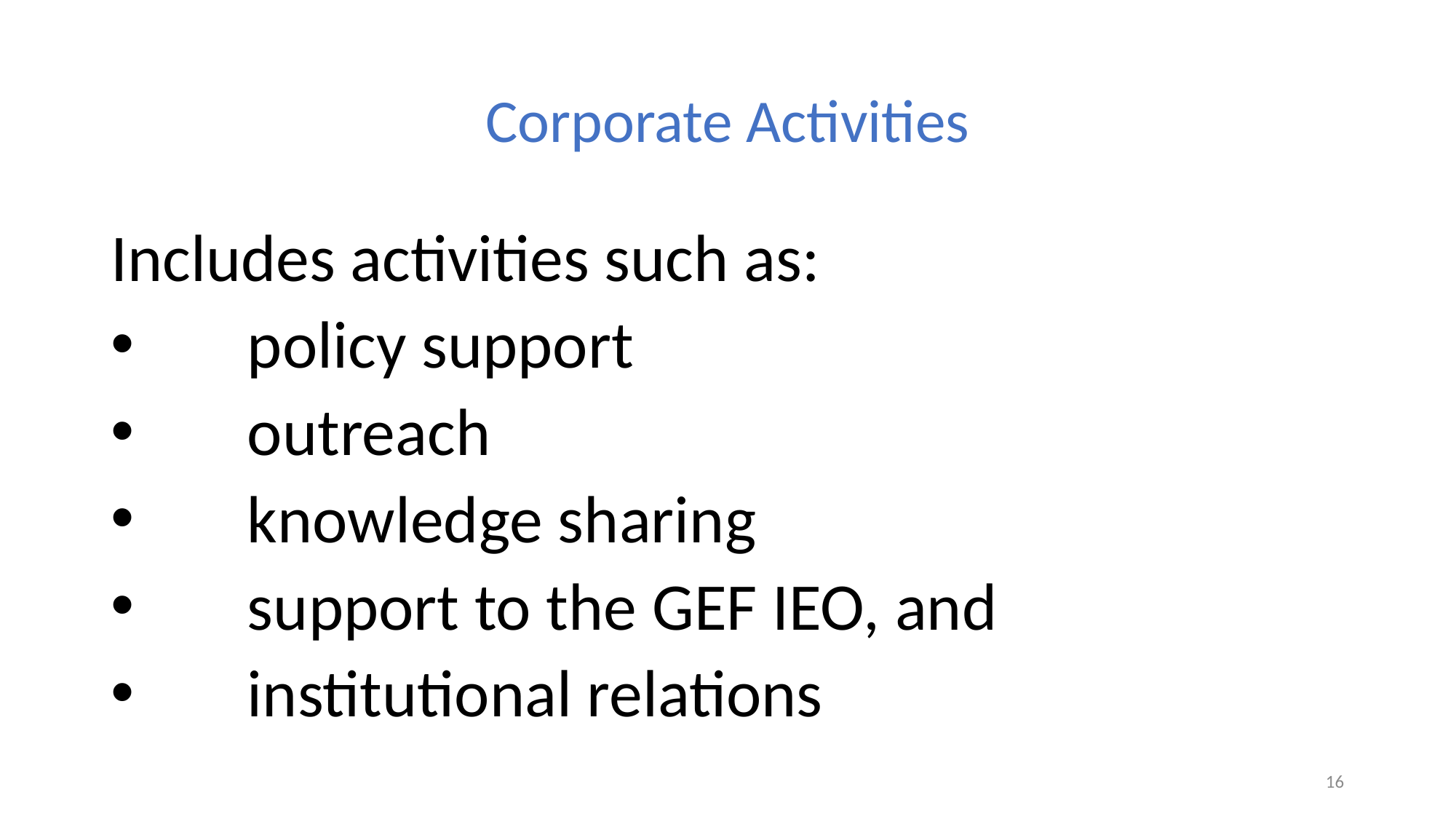

# Corporate Activities
Includes activities such as:
	policy support
	outreach
	knowledge sharing
	support to the GEF IEO, and
	institutional relations

16